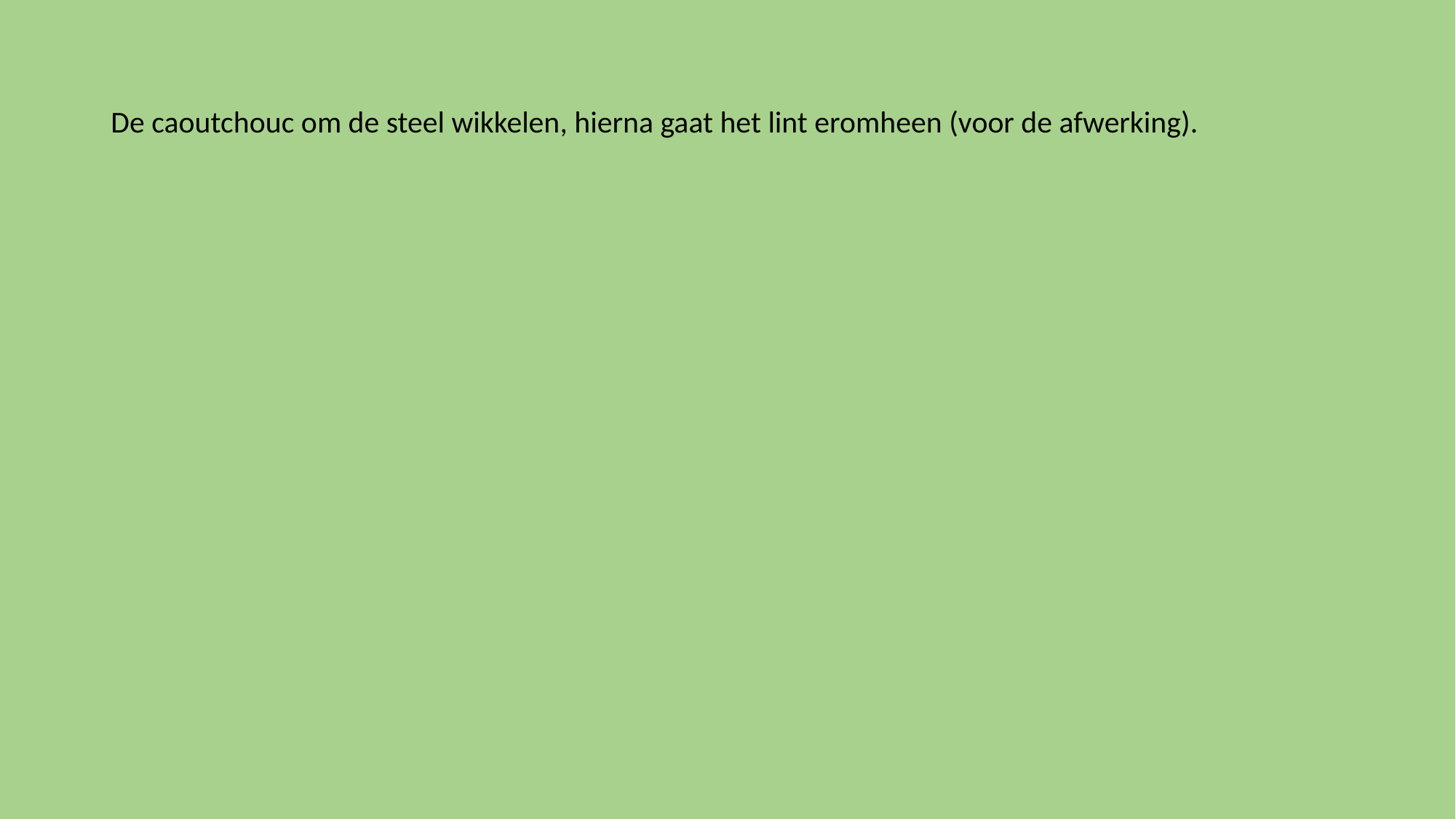

# De caoutchouc om de steel wikkelen, hierna gaat het lint eromheen (voor de afwerking).